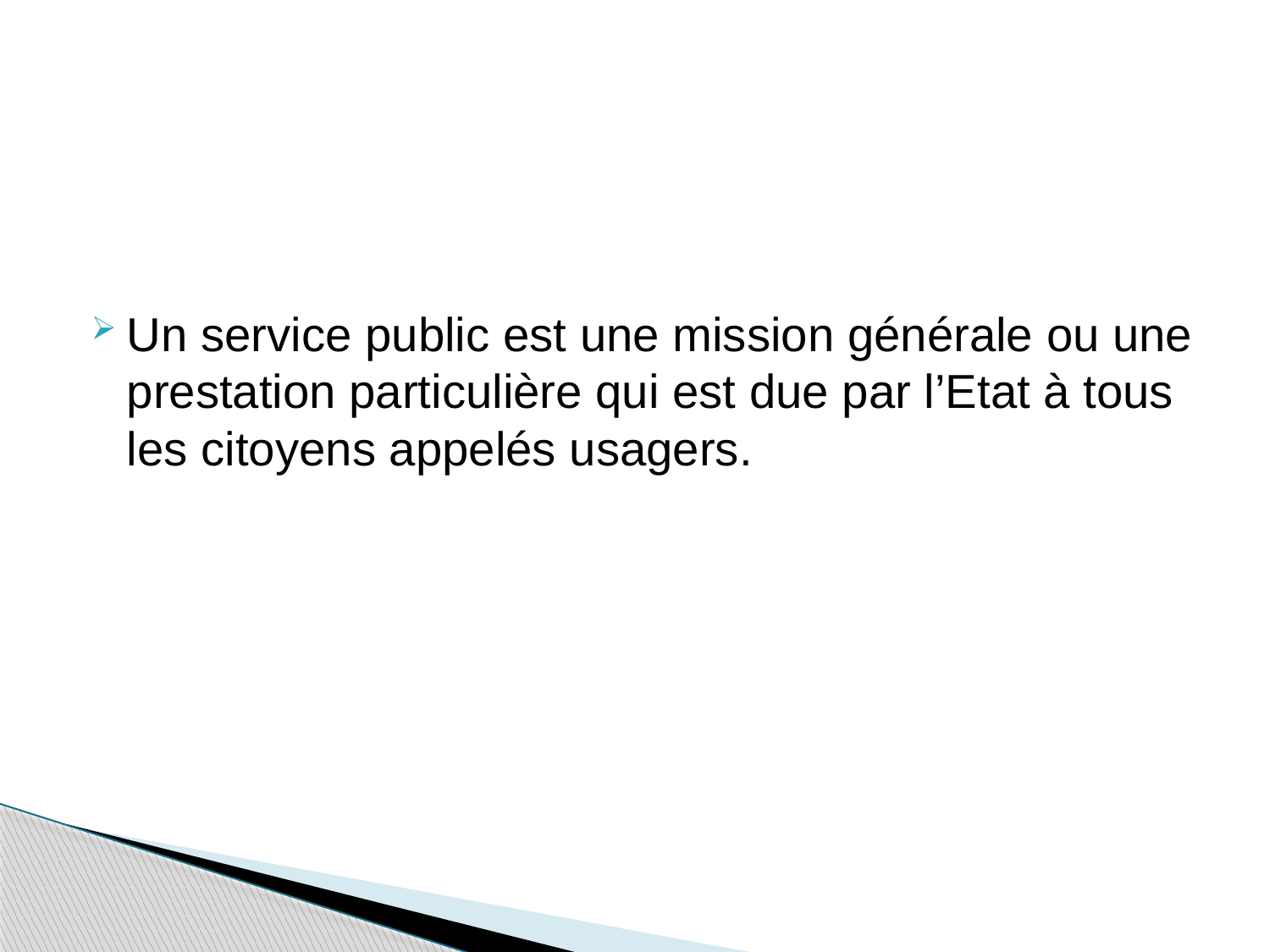

#
Un service public est une mission générale ou une prestation particulière qui est due par l’Etat à tous les citoyens appelés usagers.